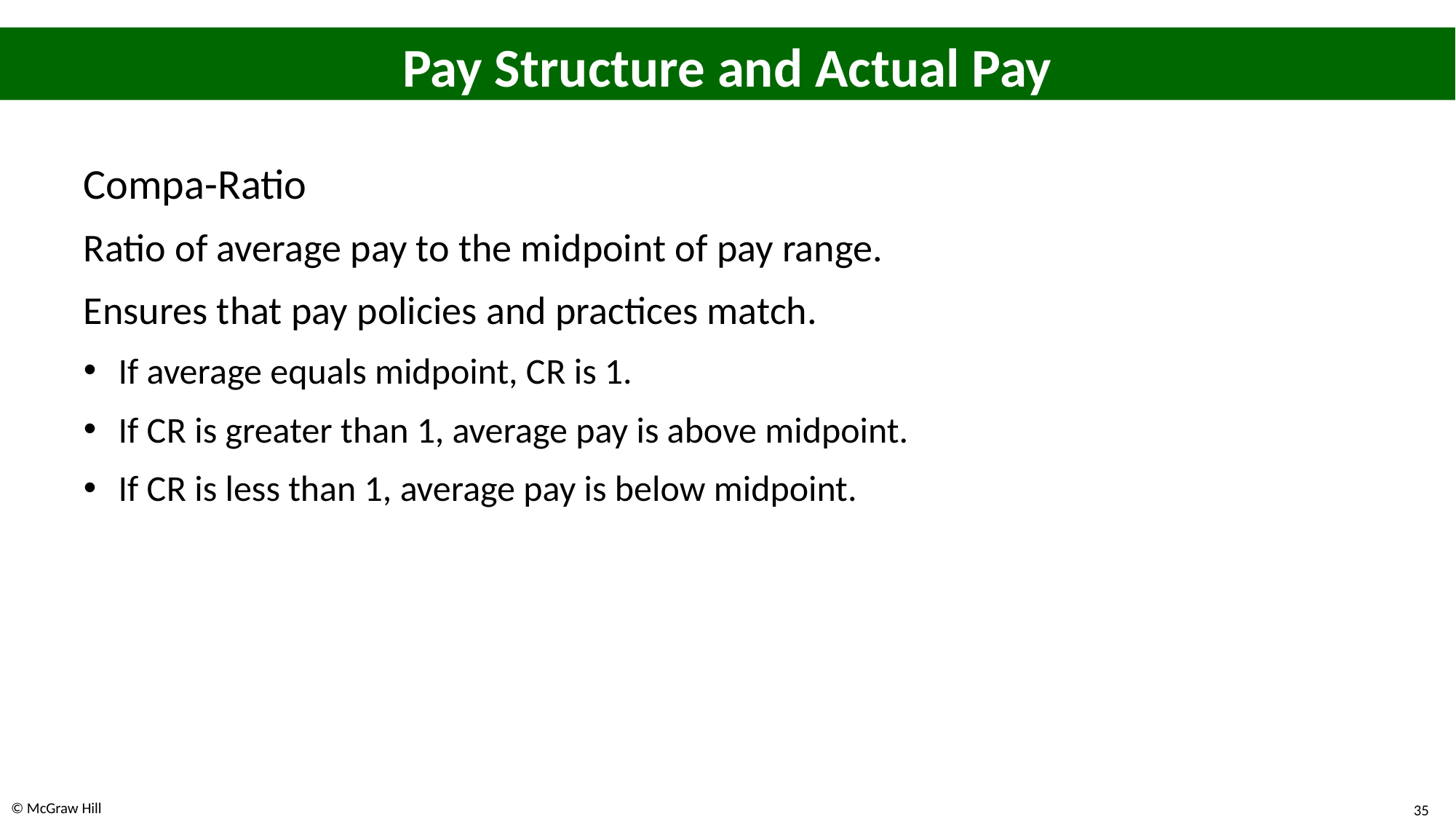

# Pay Structure and Actual Pay
Compa-Ratio
Ratio of average pay to the midpoint of pay range.
Ensures that pay policies and practices match.
If average equals midpoint, C R is 1.
If C R is greater than 1, average pay is above midpoint.
If C R is less than 1, average pay is below midpoint.